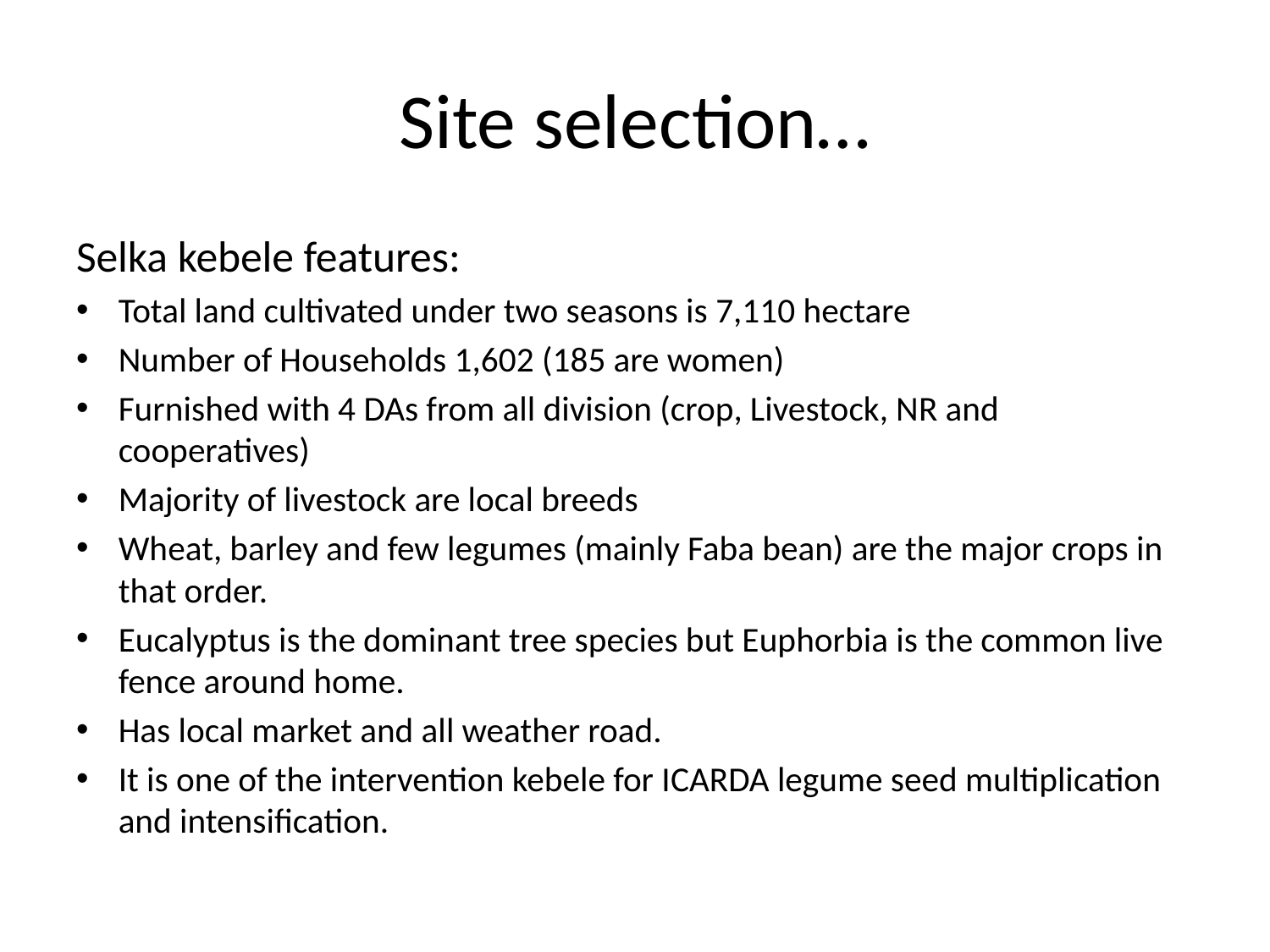

# Site selection…
Selka kebele features:
Total land cultivated under two seasons is 7,110 hectare
Number of Households 1,602 (185 are women)
Furnished with 4 DAs from all division (crop, Livestock, NR and cooperatives)
Majority of livestock are local breeds
Wheat, barley and few legumes (mainly Faba bean) are the major crops in that order.
Eucalyptus is the dominant tree species but Euphorbia is the common live fence around home.
Has local market and all weather road.
It is one of the intervention kebele for ICARDA legume seed multiplication and intensification.